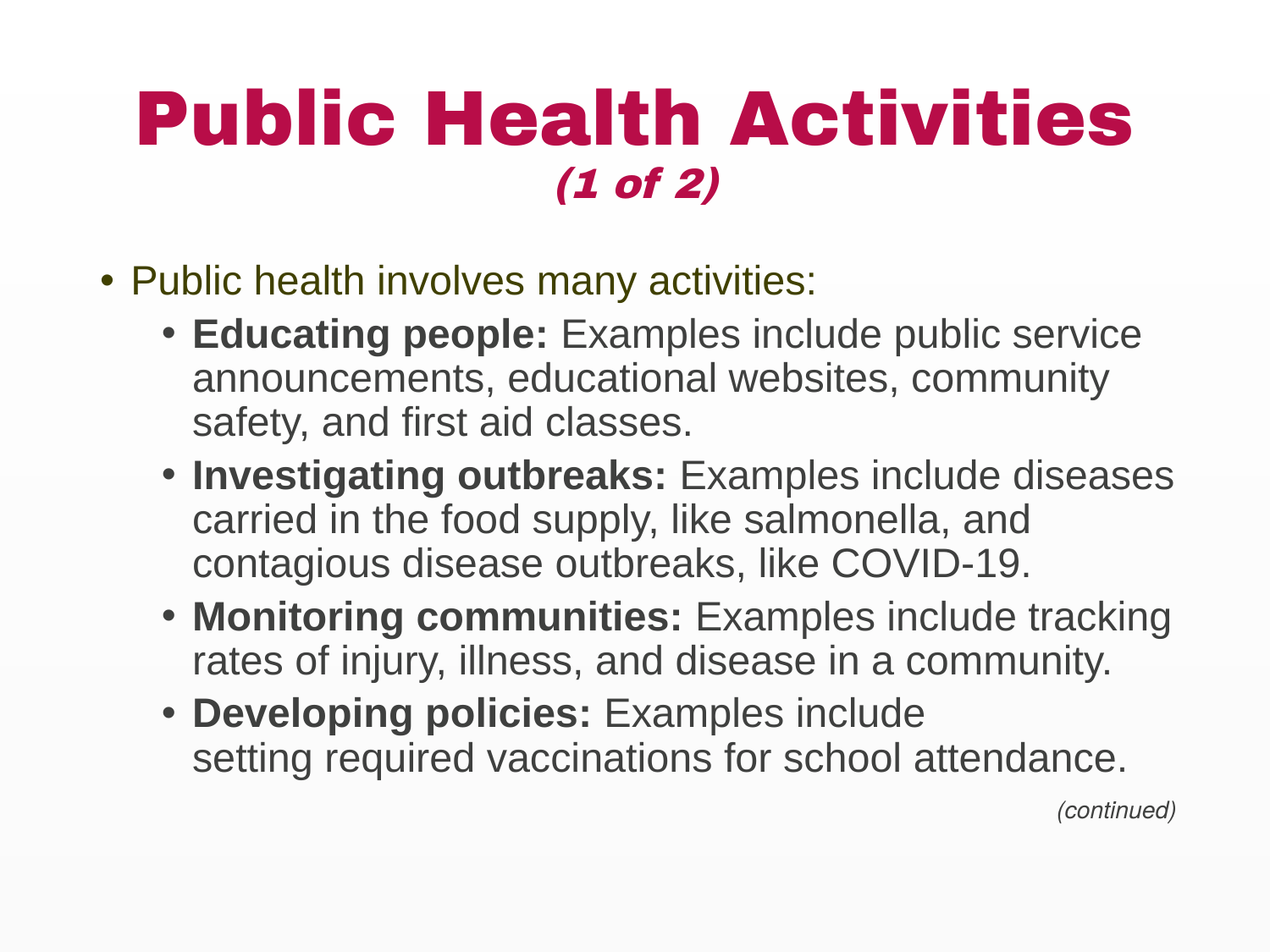

# Public Health Activities (1 of 2)
Public health involves many activities:
Educating people: Examples include public service announcements, educational websites, community safety, and first aid classes.
Investigating outbreaks: Examples include diseases carried in the food supply, like salmonella, and contagious disease outbreaks, like COVID-19.
Monitoring communities: Examples include tracking rates of injury, illness, and disease in a community.
Developing policies: Examples include setting required vaccinations for school attendance.
(continued)